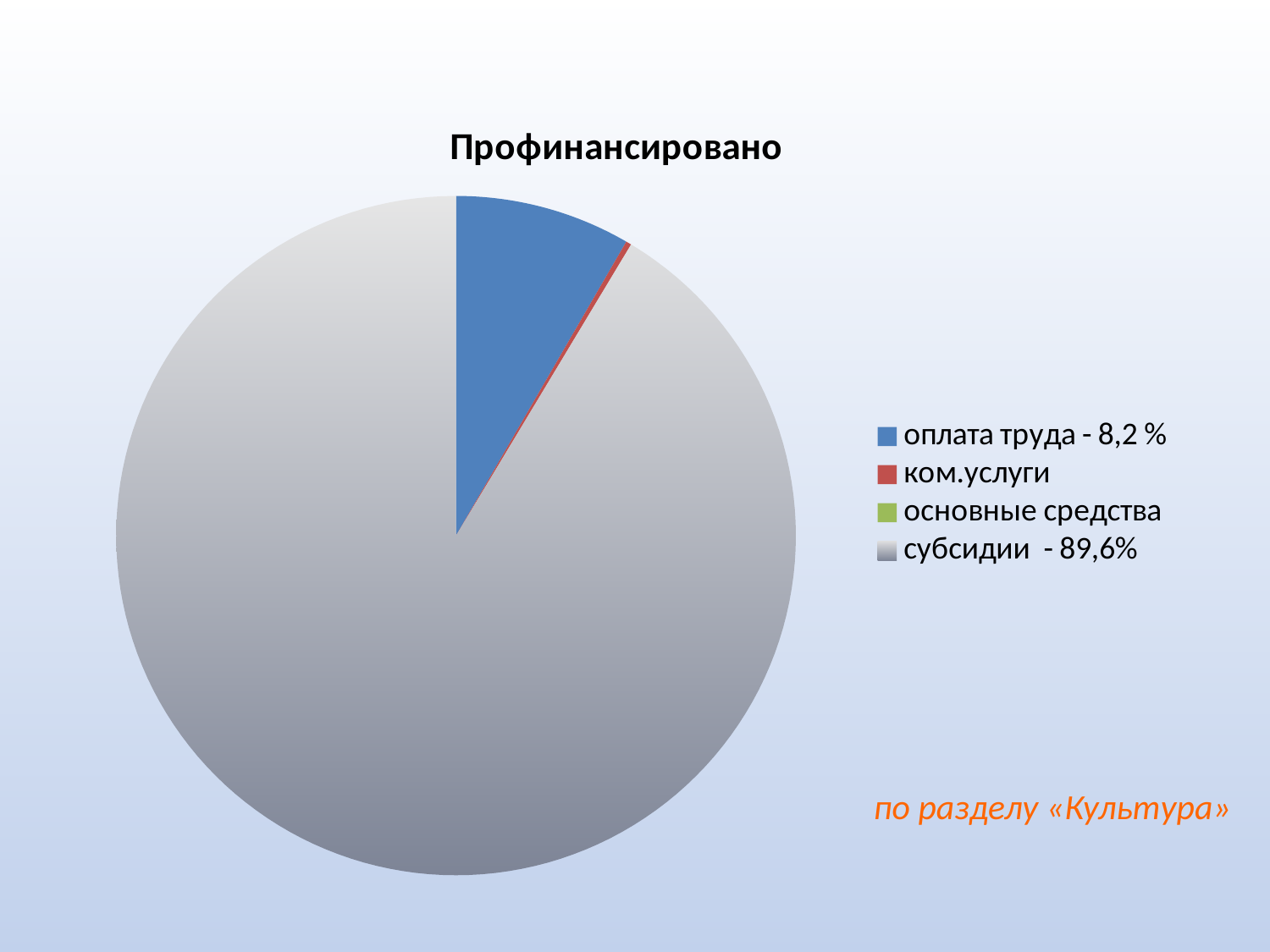

### Chart:

| Category | Профинансировано |
|---|---|
| оплата труда - 8,2 % | 1824.0 |
| ком.услуги | 57.1 |
| основные средства | None |
| субсидии  - 89,6% | 19950.0 |
по разделу «Культура»